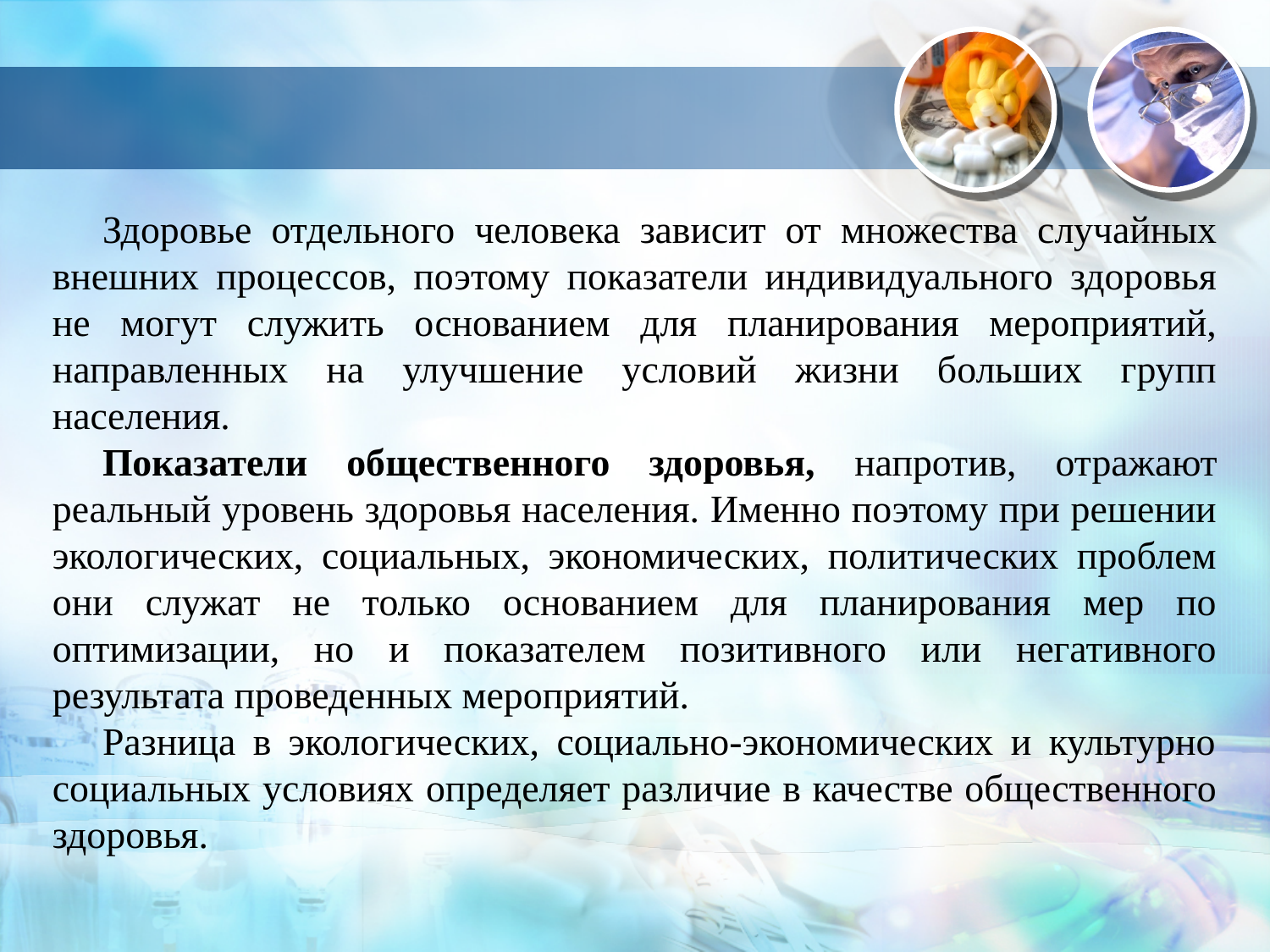

Здоровье отдельного человека зависит от множества случайных внешних процессов, поэтому показатели индивидуального здоровья не могут служить основанием для планирования мероприятий, направленных на улучшение условий жизни больших групп населения.
Показатели общественного здоровья, напротив, отражают реальный уровень здоровья населения. Именно поэтому при решении экологических, социальных, экономических, политических проблем они служат не только основанием для планирования мер по оптимизации, но и показателем позитивного или негативного результата проведенных мероприятий.
Разница в экологических, социально-экономических и культурно­социальных условиях определяет различие в качестве общественного здоровья.